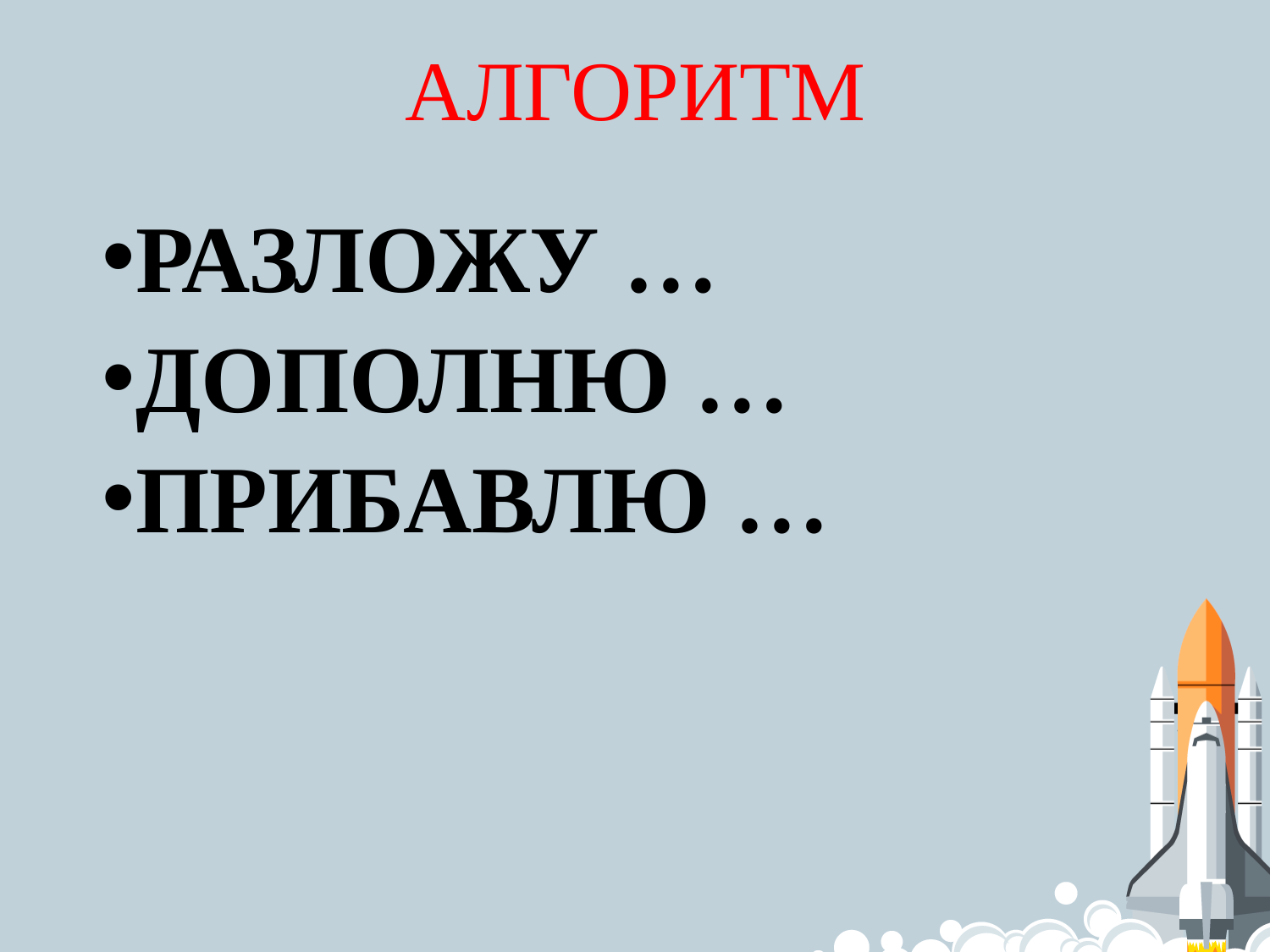

# АЛГОРИТМ
РАЗЛОЖУ …
ДОПОЛНЮ …
ПРИБАВЛЮ …